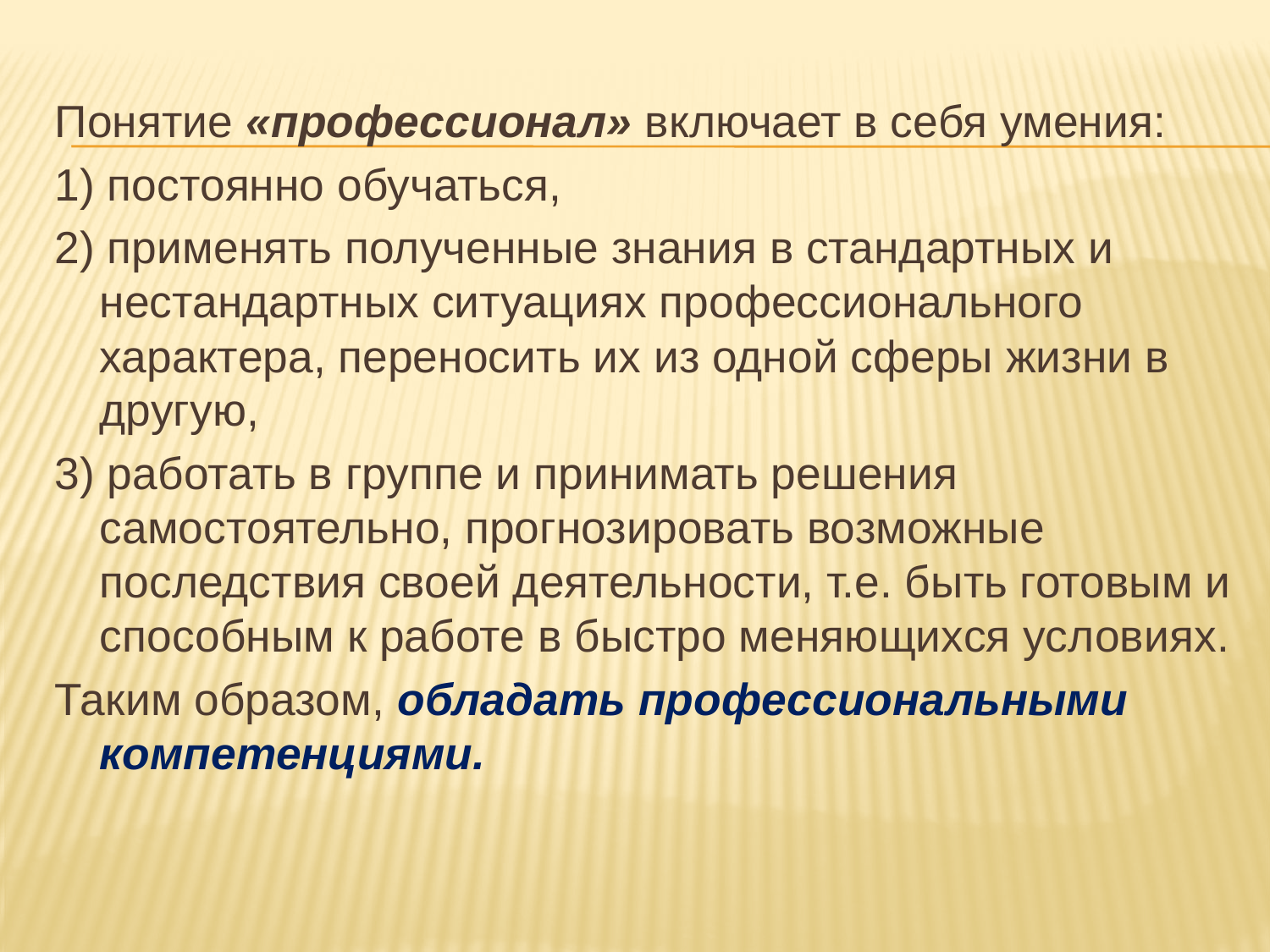

Понятие «профессионал» включает в себя умения:
1) постоянно обучаться,
2) применять полученные знания в стандартных и нестандартных ситуациях профессионального характера, переносить их из одной сферы жизни в другую,
3) работать в группе и принимать решения самостоятельно, прогнозировать возможные последствия своей деятельности, т.е. быть готовым и способным к работе в быстро меняющихся условиях.
Таким образом, обладать профессиональными компетенциями.